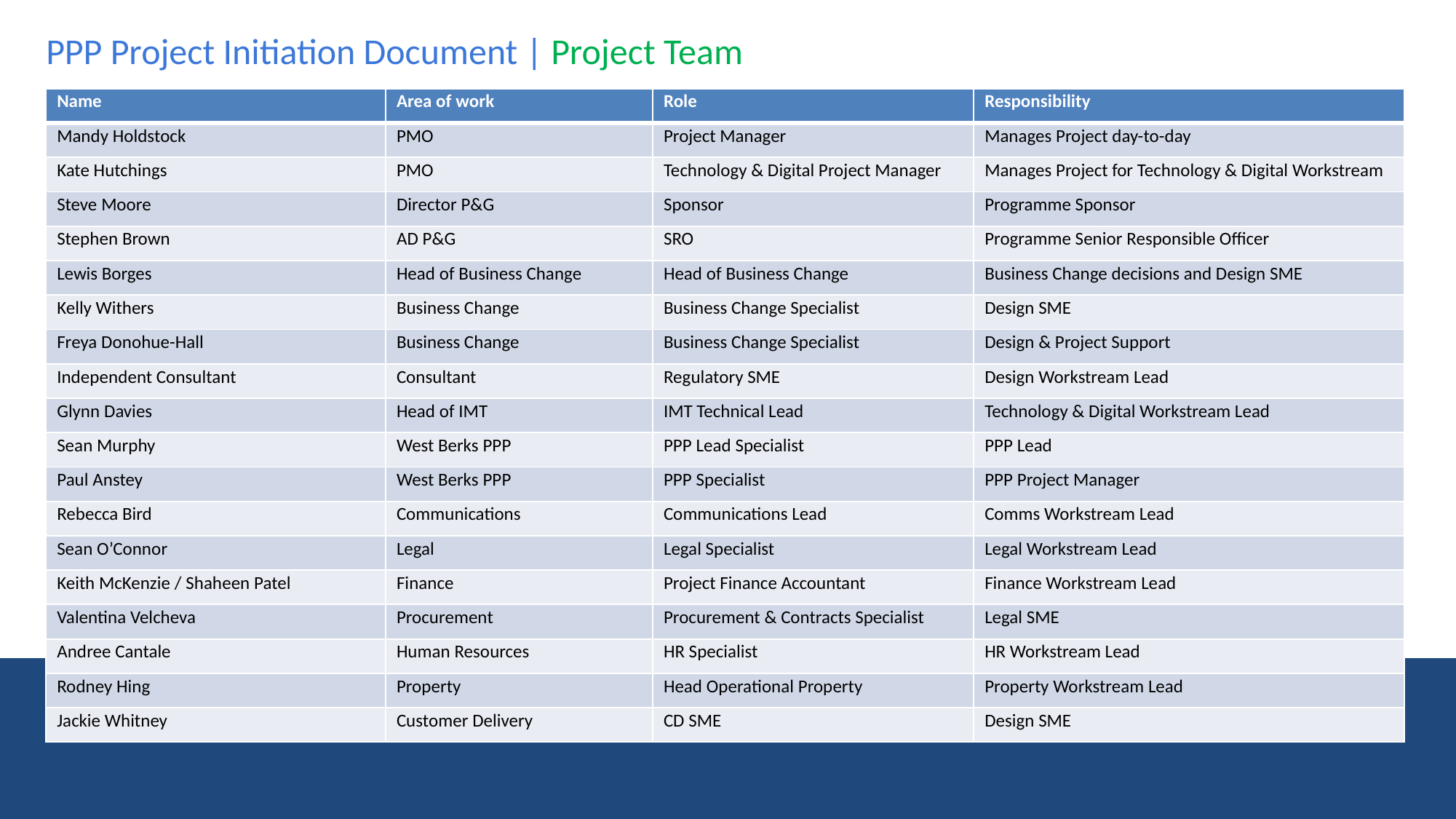

PPP Project Initiation Document | Project Team
| Name | Area of work | Role | Responsibility |
| --- | --- | --- | --- |
| Mandy Holdstock | PMO | Project Manager | Manages Project day-to-day |
| Kate Hutchings | PMO | Technology & Digital Project Manager | Manages Project for Technology & Digital Workstream |
| Steve Moore | Director P&G | Sponsor | Programme Sponsor |
| Stephen Brown | AD P&G | SRO | Programme Senior Responsible Officer |
| Lewis Borges | Head of Business Change | Head of Business Change | Business Change decisions and Design SME |
| Kelly Withers | Business Change | Business Change Specialist | Design SME |
| Freya Donohue-Hall | Business Change | Business Change Specialist | Design & Project Support |
| Independent Consultant | Consultant | Regulatory SME | Design Workstream Lead |
| Glynn Davies | Head of IMT | IMT Technical Lead | Technology & Digital Workstream Lead |
| Sean Murphy | West Berks PPP | PPP Lead Specialist | PPP Lead |
| Paul Anstey | West Berks PPP | PPP Specialist | PPP Project Manager |
| Rebecca Bird | Communications | Communications Lead | Comms Workstream Lead |
| Sean O’Connor | Legal | Legal Specialist | Legal Workstream Lead |
| Keith McKenzie / Shaheen Patel | Finance | Project Finance Accountant | Finance Workstream Lead |
| Valentina Velcheva | Procurement | Procurement & Contracts Specialist | Legal SME |
| Andree Cantale | Human Resources | HR Specialist | HR Workstream Lead |
| Rodney Hing | Property | Head Operational Property | Property Workstream Lead |
| Jackie Whitney | Customer Delivery | CD SME | Design SME |